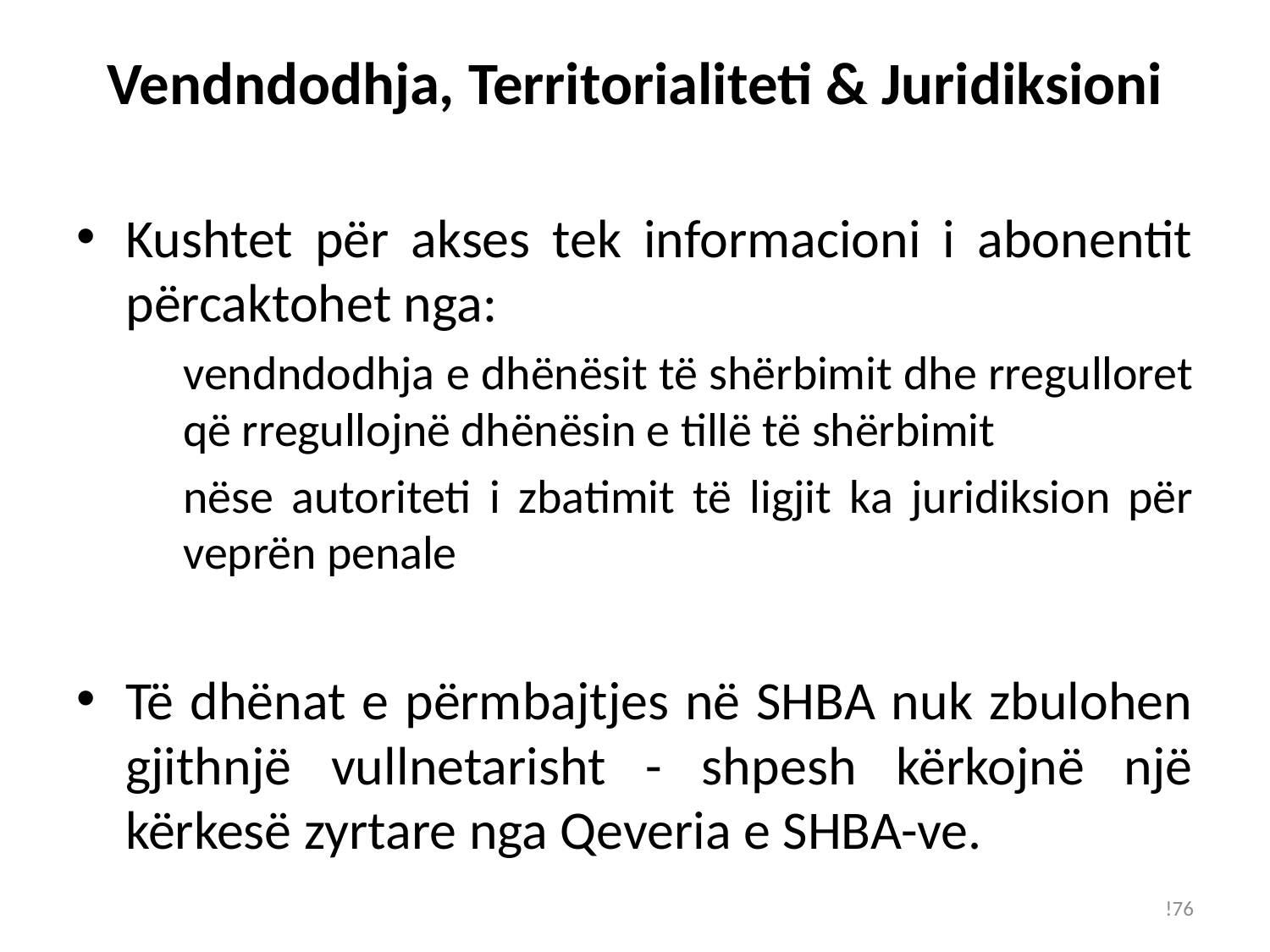

# Vendndodhja, Territorialiteti & Juridiksioni
Kushtet për akses tek informacioni i abonentit përcaktohet nga:
vendndodhja e dhënësit të shërbimit dhe rregulloret që rregullojnë dhënësin e tillë të shërbimit
nëse autoriteti i zbatimit të ligjit ka juridiksion për veprën penale

Të dhënat e përmbajtjes në SHBA nuk zbulohen gjithnjë vullnetarisht - shpesh kërkojnë një kërkesë zyrtare nga Qeveria e SHBA-ve.
!76